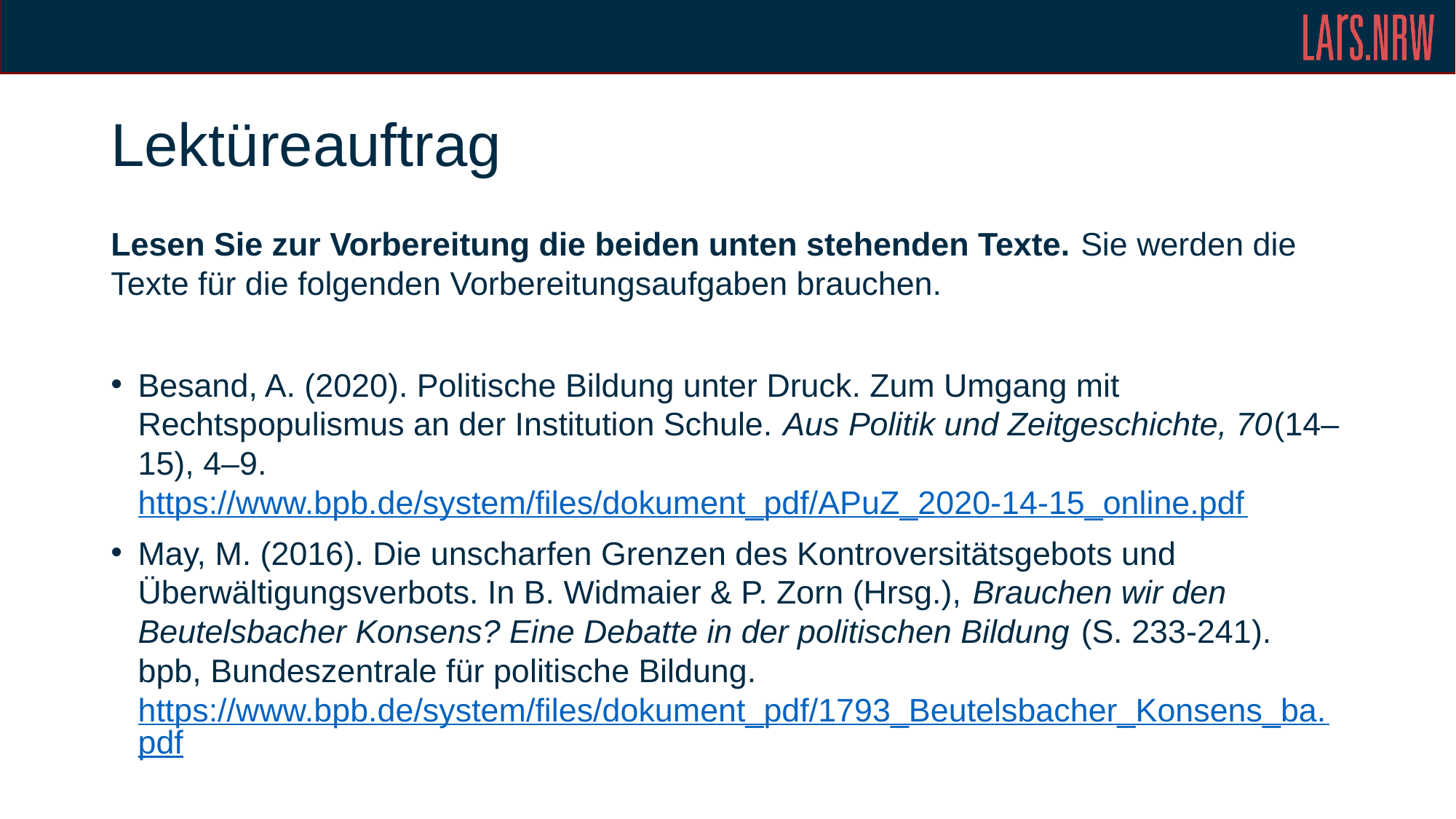

# Lektüreauftrag
Lesen Sie zur Vorbereitung die beiden unten stehenden Texte. Sie werden die Texte für die folgenden Vorbereitungsaufgaben brauchen.

Besand, A. (2020). Politische Bildung unter Druck. Zum Umgang mit Rechtspopulismus an der Institution Schule. Aus Politik und Zeitgeschichte, 70(14–15), 4–9. https://www.bpb.de/system/files/dokument_pdf/APuZ_2020-14-15_online.pdf
May, M. (2016). Die unscharfen Grenzen des Kontroversitätsgebots und Überwältigungsverbots. In B. Widmaier & P. Zorn (Hrsg.), Brauchen wir den Beutelsbacher Konsens? Eine Debatte in der politischen Bildung (S. 233-241). bpb, Bundeszentrale für politische Bildung. https://www.bpb.de/system/files/dokument_pdf/1793_Beutelsbacher_Konsens_ba.pdf